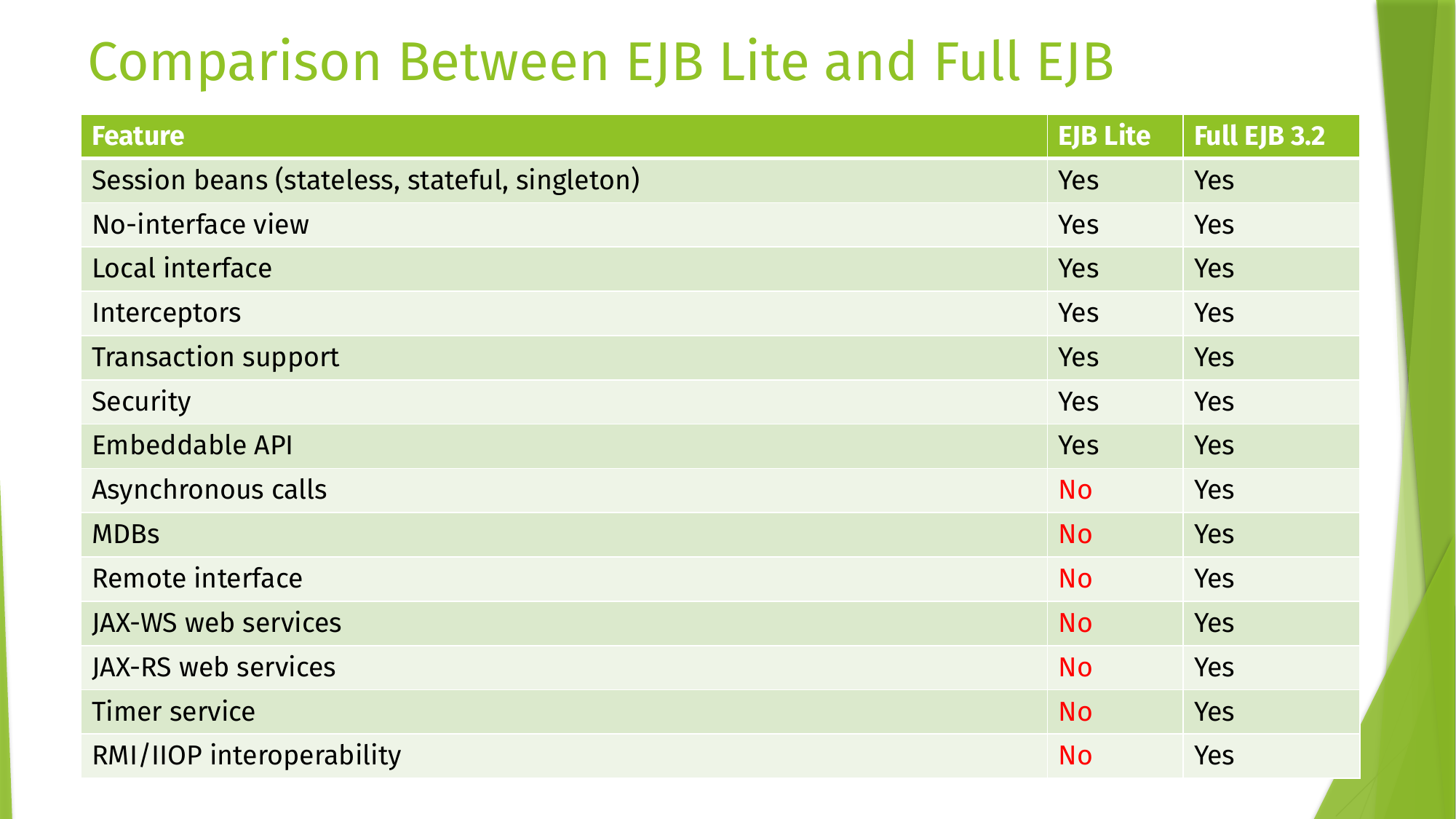

# Comparison Between EJB Lite and Full EJB
| Feature | EJB Lite | Full EJB 3.2 |
| --- | --- | --- |
| Session beans (stateless, stateful, singleton) | Yes | Yes |
| No-interface view | Yes | Yes |
| Local interface | Yes | Yes |
| Interceptors | Yes | Yes |
| Transaction support | Yes | Yes |
| Security | Yes | Yes |
| Embeddable API | Yes | Yes |
| Asynchronous calls | No | Yes |
| MDBs | No | Yes |
| Remote interface | No | Yes |
| JAX-WS web services | No | Yes |
| JAX-RS web services | No | Yes |
| Timer service | No | Yes |
| RMI/IIOP interoperability | No | Yes |
16